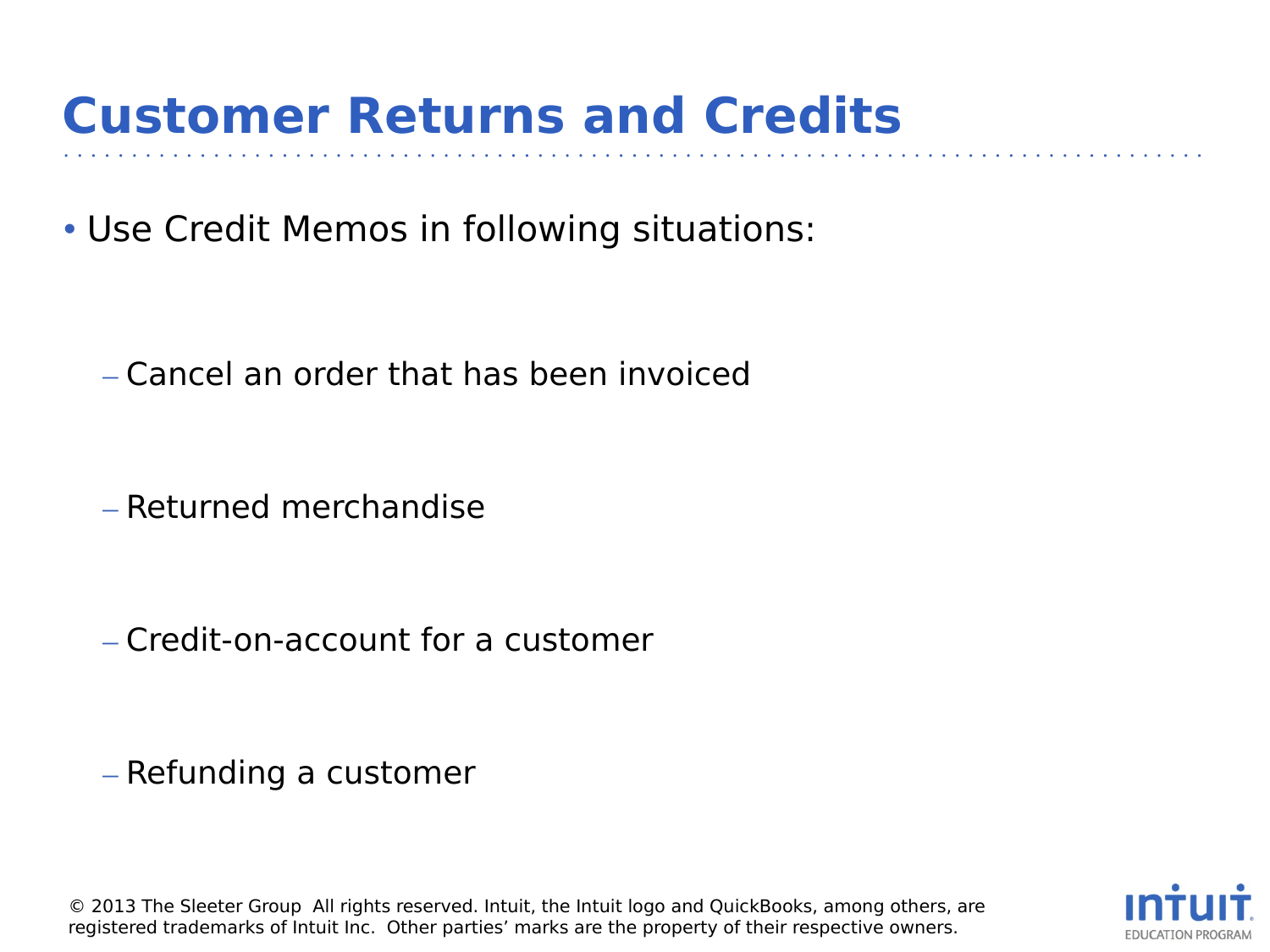

# Customer Returns and Credits
Use Credit Memos in following situations:

Cancel an order that has been invoiced

Returned merchandise

Credit-on-account for a customer

Refunding a customer